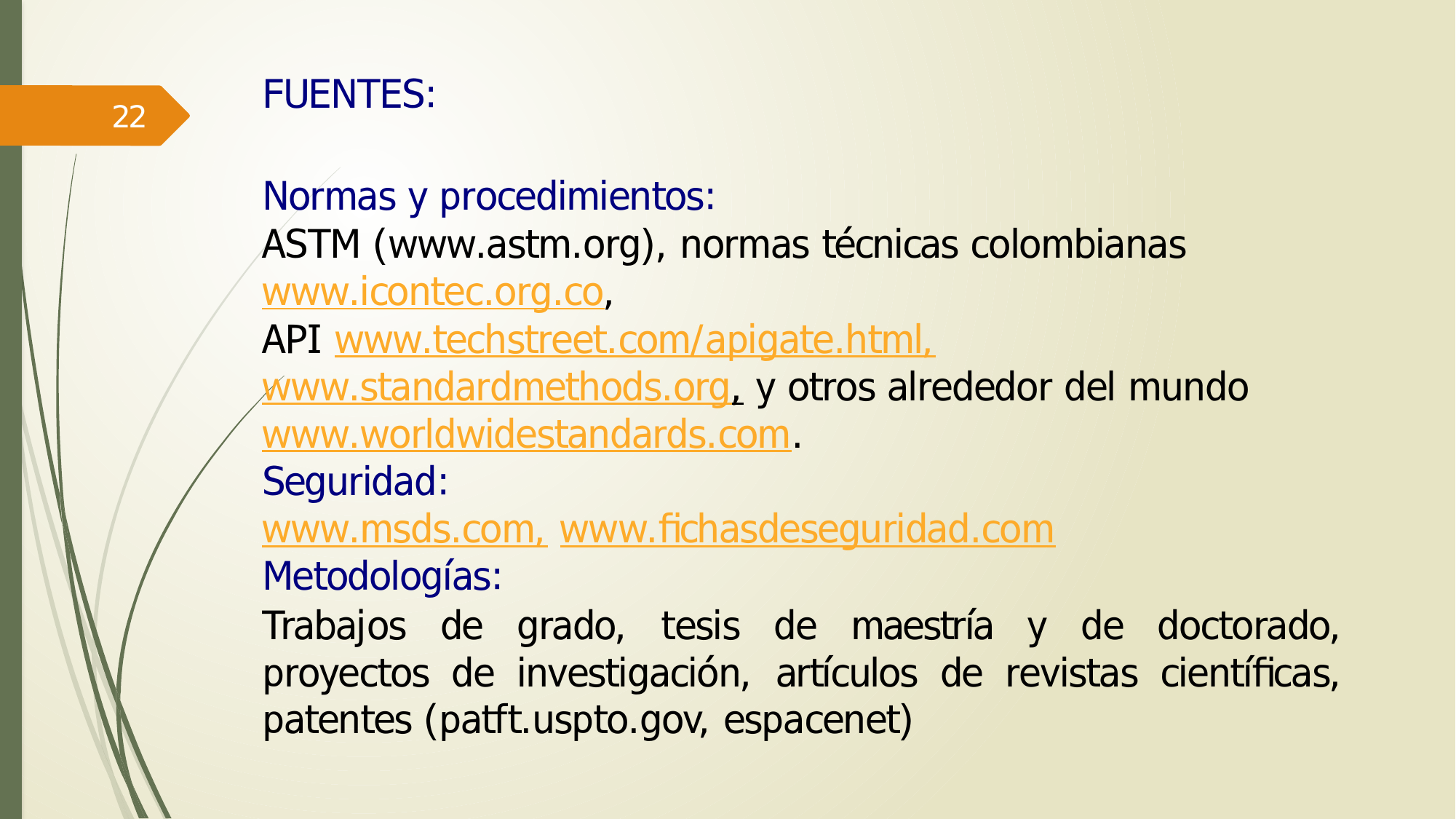

FUENTES:

Normas y procedimientos:
ASTM (www.astm.org), normas técnicas colombianas www.icontec.org.co,
API www.techstreet.com/apigate.html, www.standardmethods.org, y otros alrededor del mundo www.worldwidestandards.com.
Seguridad:
www.msds.com, www.fichasdeseguridad.com Metodologías:
Trabajos de grado, tesis de maestría y de doctorado, proyectos de investigación, artículos de revistas científicas, patentes (patft.uspto.gov, espacenet)
22